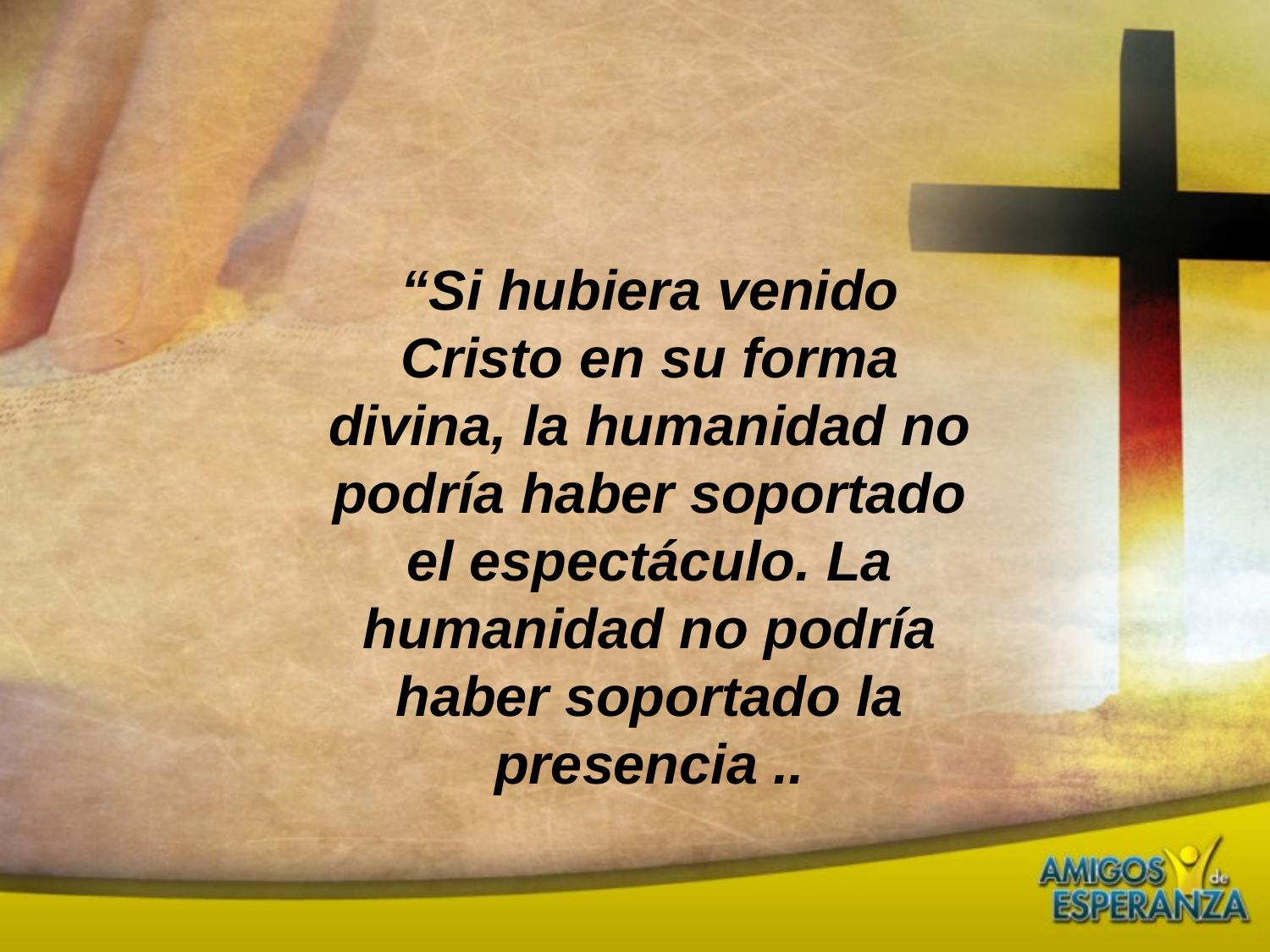

“Si hubiera venido Cristo en su forma divina, la humanidad no podría haber soportado el espectáculo. La humanidad no podría haber soportado la presencia ..